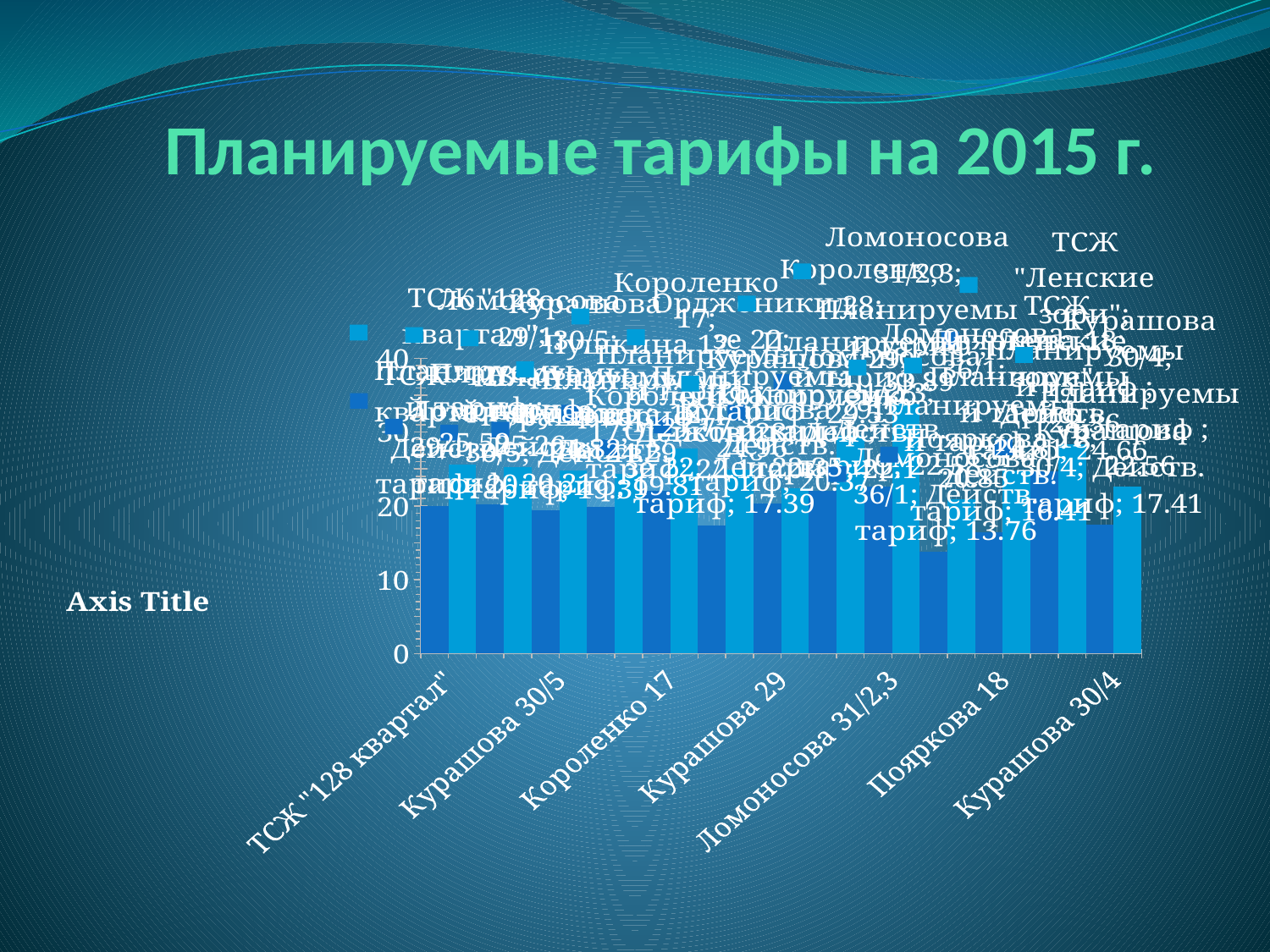

# Планируемые тарифы на 2015 г.

### Chart

| Category | Действ. тариф | Планируемый тариф  |
|---|---|---|
| ТСЖ "128 квартал" | 20.0 | 25.59 |
| Ломоносова 29/1 | 20.21 | 25.26 |
| Курашова 30/5 | 19.39 | 24.82 |
| Пушкина 12 | 19.81 | 24.29 |
| Короленко 17 | 22.1 | 27.77 |
| Орджоникидзе 22 | 17.39 | 24.96 |
| Курашова 29 | 20.37 | 22.35 |
| Короленко 28 | 22.1 | 29.53 |
| Ломоносова 31/2,3 | 22.58 | 33.89 |
| Ломоносова 36/1 | 13.76 | 20.85 |
| Пояркова 18 | 16.41 | 24.81 |
| ТСЖ "Ленские зори" | 24.66 | 28.36 |
| Курашова 30/4 | 17.41 | 22.56 |